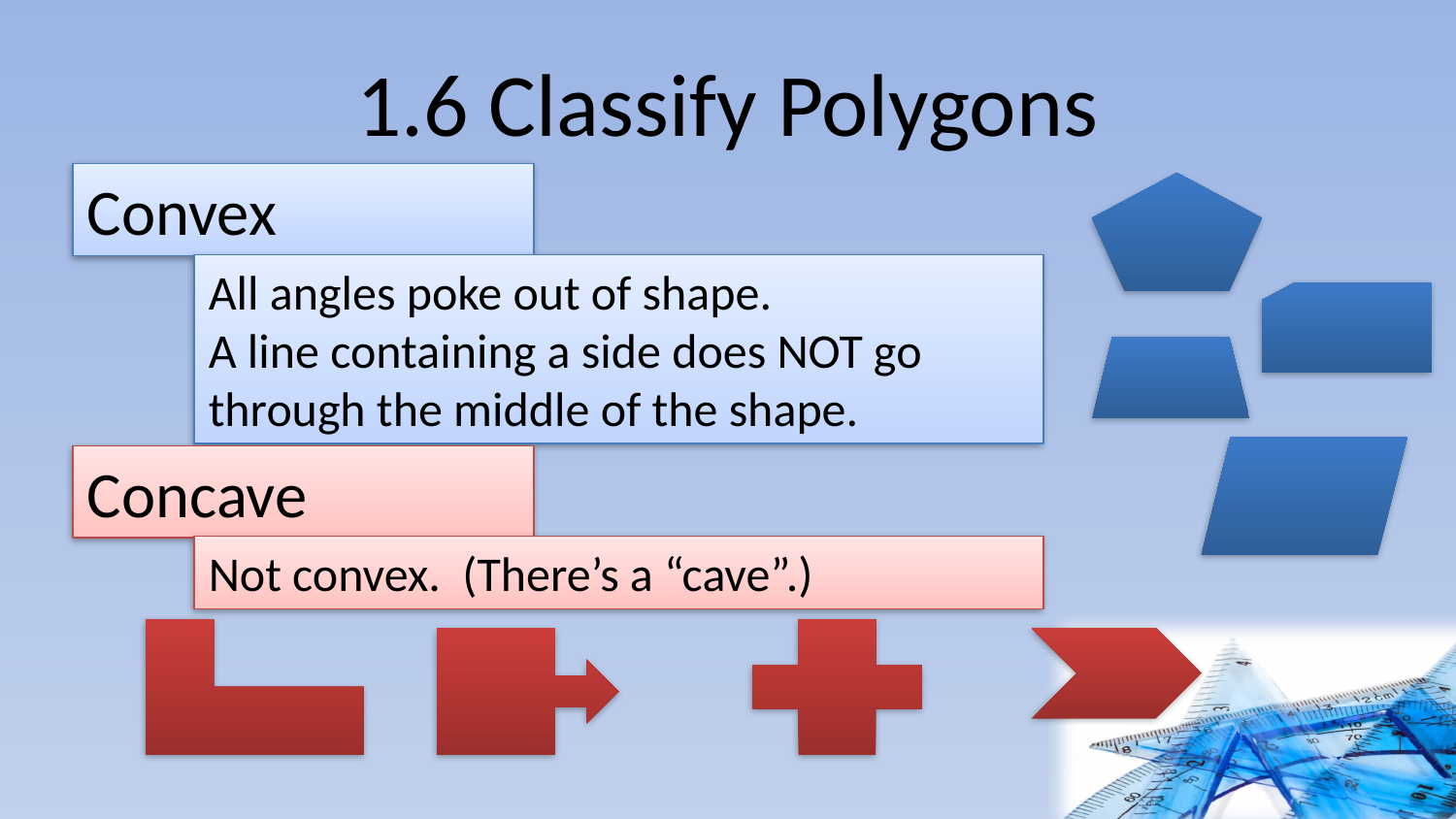

# 1.6 Classify Polygons
Convex
All angles poke out of shape.
A line containing a side does NOT go through the middle of the shape.

Concave
Not convex.  (There’s a “cave”.)